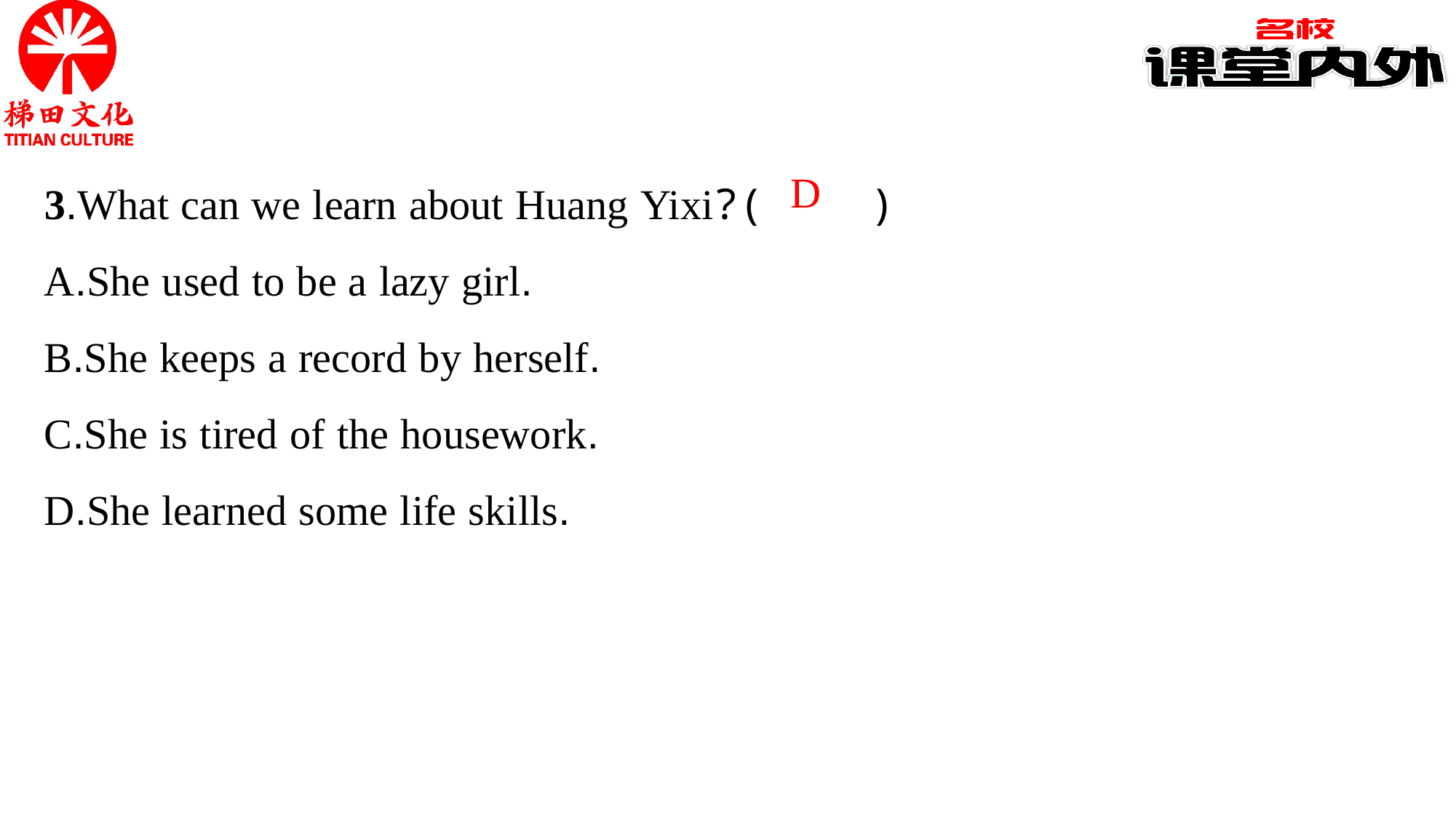

3.What can we learn about Huang Yixi?(　　)
A.She used to be a lazy girl.
B.She keeps a record by herself.
C.She is tired of the housework.
D.She learned some life skills.
D